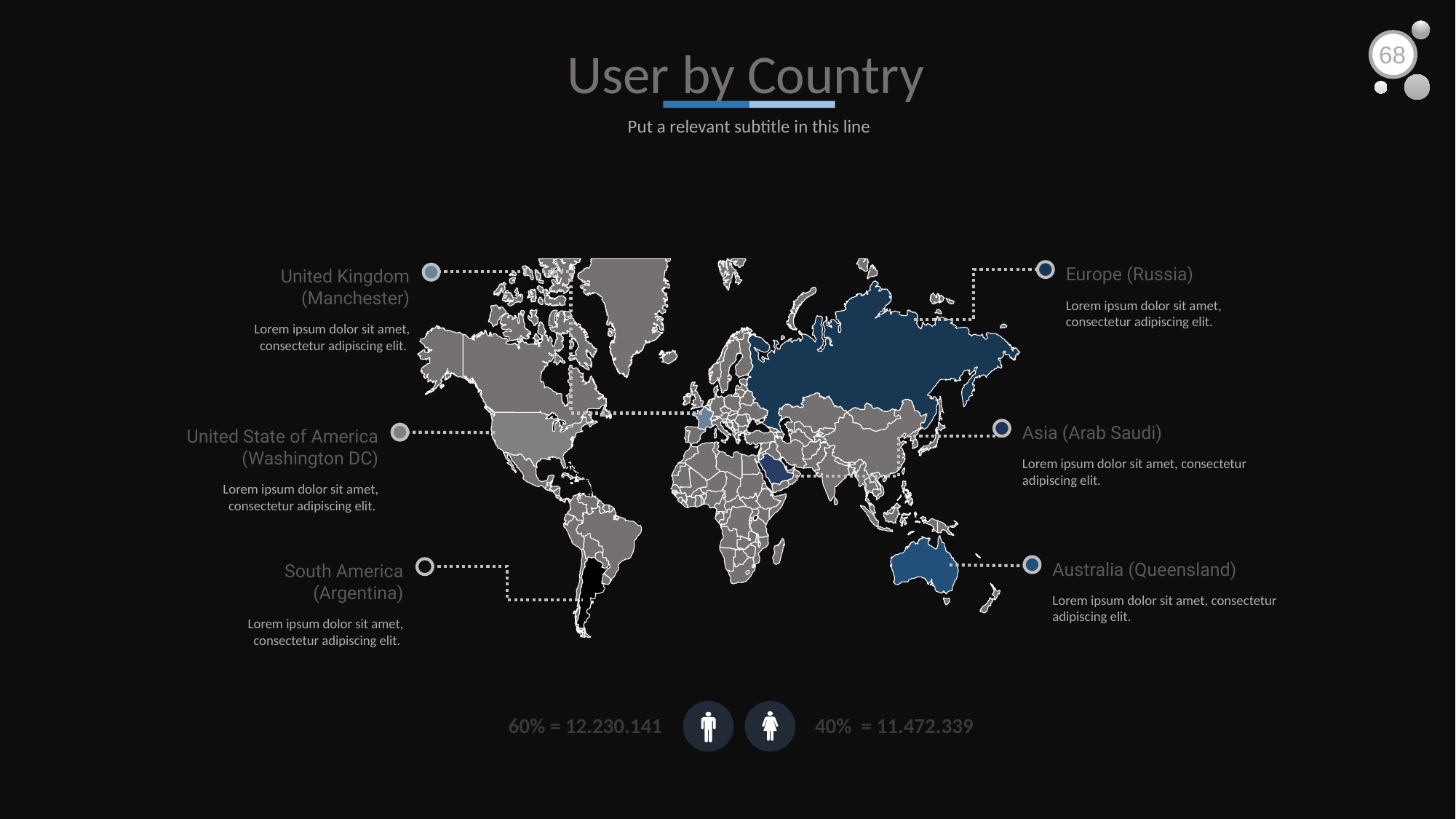

User by Country

68

Put a relevant subtitle in this line
Europe (Russia)
Lorem ipsum dolor sit amet, consectetur adipiscing elit.

United Kingdom (Manchester)
Lorem ipsum dolor sit amet, consectetur adipiscing elit.

Asia (Arab Saudi)
Lorem ipsum dolor sit amet, consectetur adipiscing elit.
United State of America (Washington DC)
Lorem ipsum dolor sit amet, consectetur adipiscing elit.

Australia (Queensland)
Lorem ipsum dolor sit amet, consectetur adipiscing elit.
South America (Argentina)
Lorem ipsum dolor sit amet, consectetur adipiscing elit.

40%  = 11.472.339
60% = 12.230.141